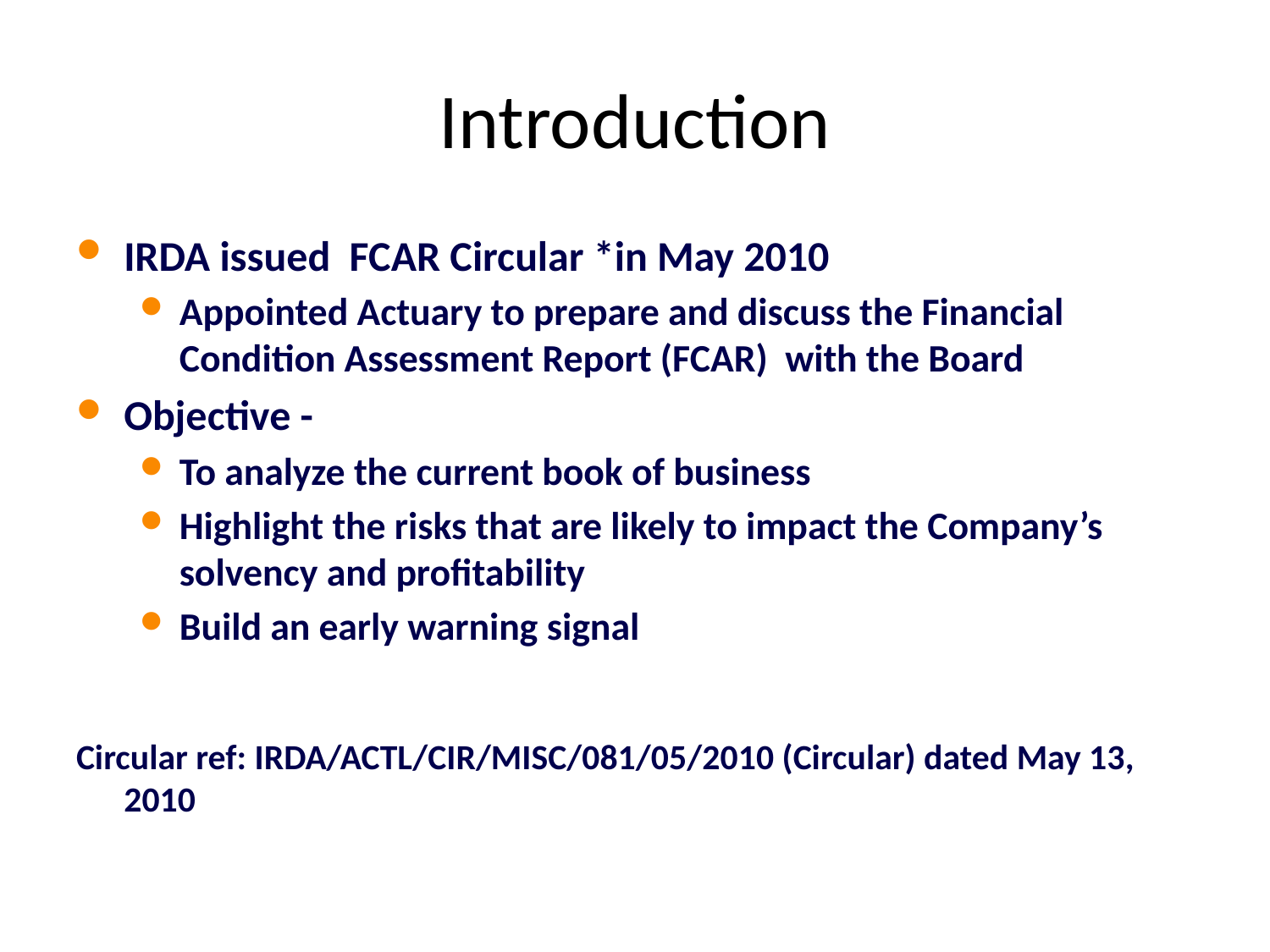

# Introduction
IRDA issued  FCAR Circular *in May 2010
Appointed Actuary to prepare and discuss the Financial Condition Assessment Report (FCAR)  with the Board
Objective -
To analyze the current book of business
Highlight the risks that are likely to impact the Company’s solvency and profitability
Build an early warning signal

Circular ref: IRDA/ACTL/CIR/MISC/081/05/2010 (Circular) dated May 13, 2010